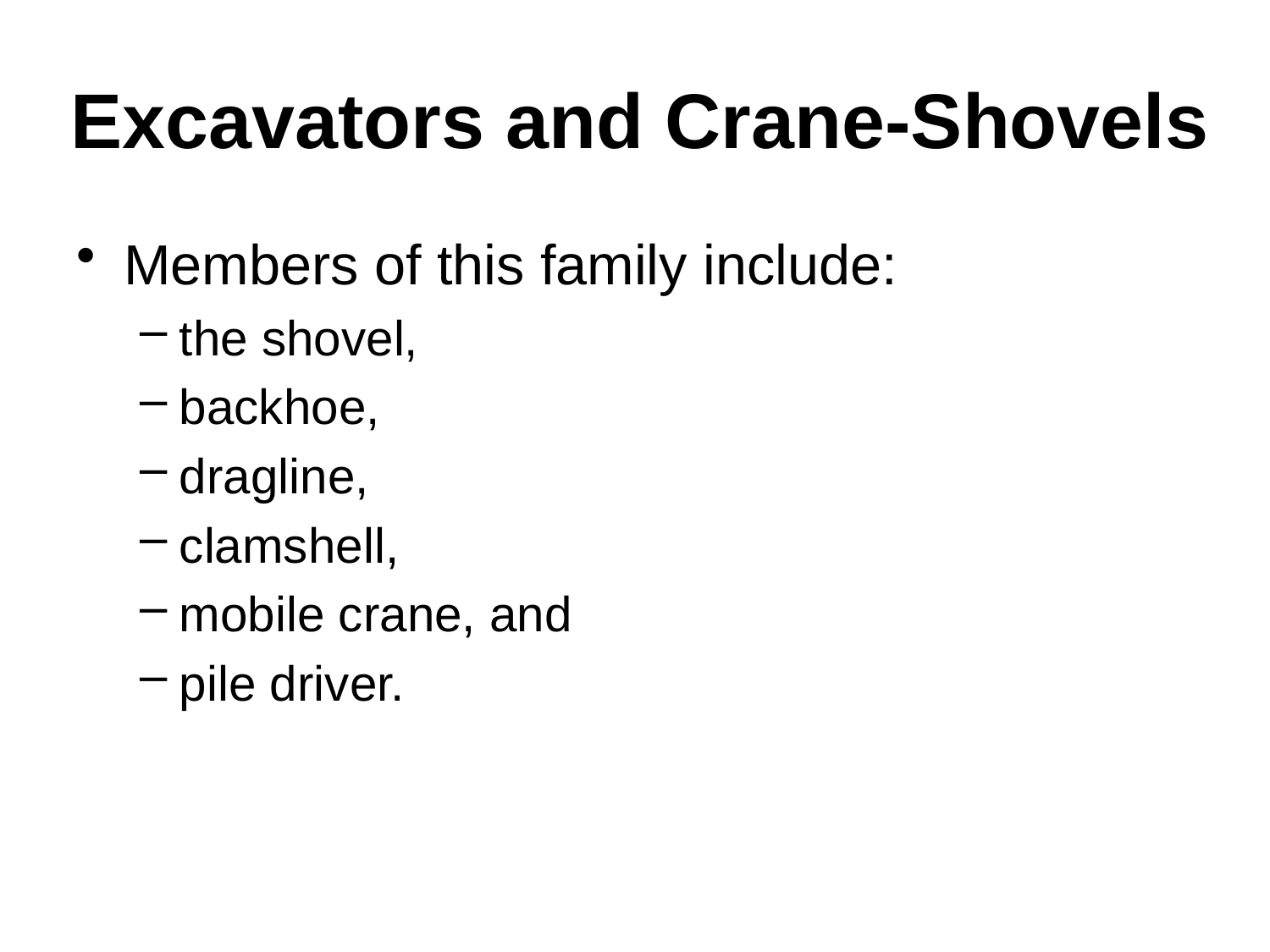

# Excavators and Crane-Shovels
Members of this family include:
the shovel,
backhoe,
dragline,
clamshell,
mobile crane, and
pile driver.